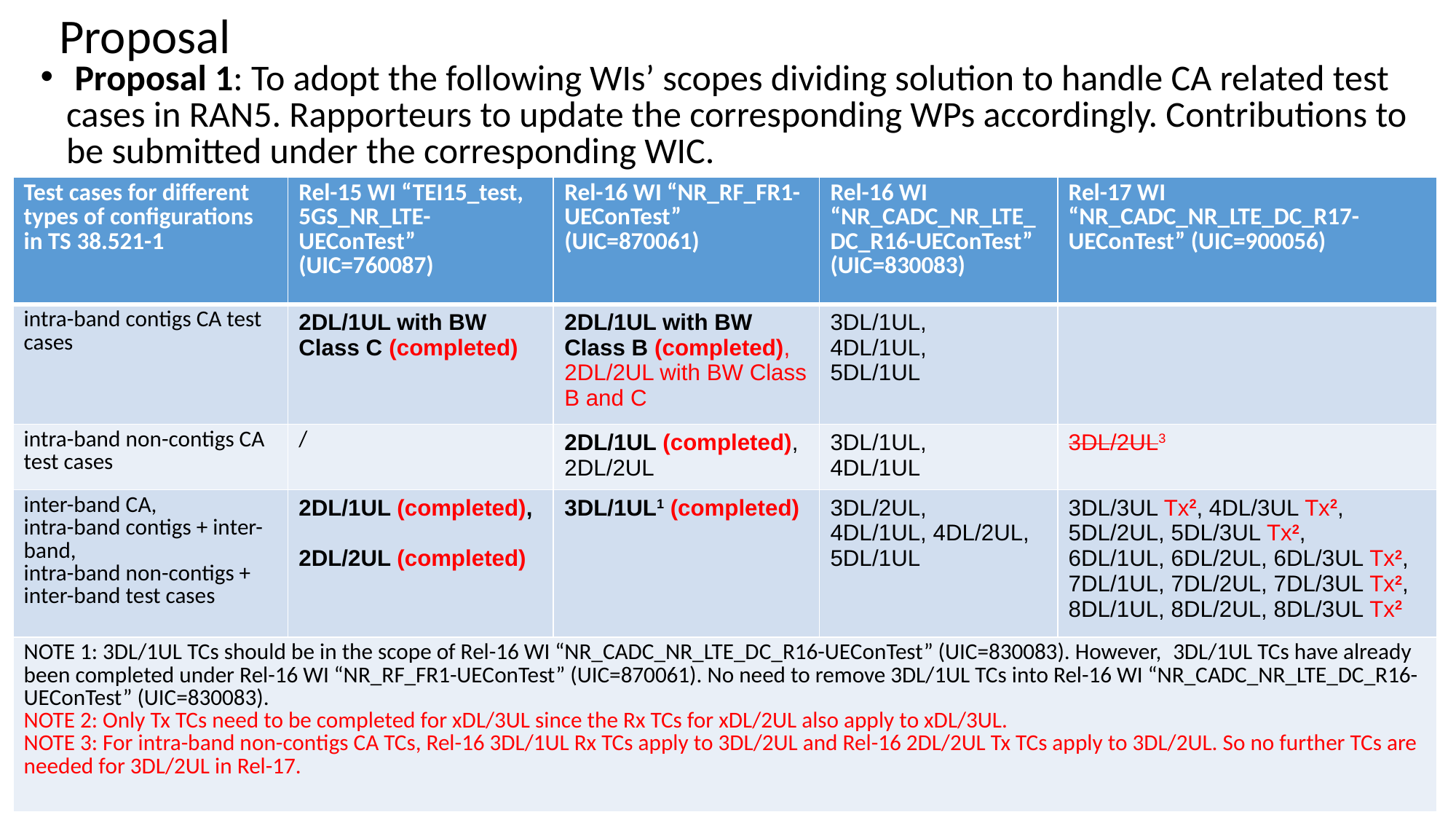

# Proposal
 Proposal 1: To adopt the following WIs’ scopes dividing solution to handle CA related test cases in RAN5. Rapporteurs to update the corresponding WPs accordingly. Contributions to be submitted under the corresponding WIC.
| Test cases for different types of configurations in TS 38.521-1 | Rel-15 WI “TEI15\_test, 5GS\_NR\_LTE-UEConTest” (UIC=760087) | Rel-16 WI “NR\_RF\_FR1-UEConTest” (UIC=870061) | Rel-16 WI “NR\_CADC\_NR\_LTE\_DC\_R16-UEConTest” (UIC=830083) | Rel-17 WI “NR\_CADC\_NR\_LTE\_DC\_R17-UEConTest” (UIC=900056) |
| --- | --- | --- | --- | --- |
| intra-band contigs CA test cases | 2DL/1UL with BW Class C (completed) | 2DL/1UL with BW Class B (completed), 2DL/2UL with BW Class B and C | 3DL/1UL, 4DL/1UL, 5DL/1UL |  |
| intra-band non-contigs CA test cases | / | 2DL/1UL (completed), 2DL/2UL | 3DL/1UL, 4DL/1UL | 3DL/2UL3 |
| inter-band CA, intra-band contigs + inter-band, intra-band non-contigs + inter-band test cases | 2DL/1UL (completed), 2DL/2UL (completed) | 3DL/1UL1 (completed) | 3DL/2UL, 4DL/1UL, 4DL/2UL, 5DL/1UL | 3DL/3UL Tx2, 4DL/3UL Tx2, 5DL/2UL, 5DL/3UL Tx2, 6DL/1UL, 6DL/2UL, 6DL/3UL Tx2, 7DL/1UL, 7DL/2UL, 7DL/3UL Tx2, 8DL/1UL, 8DL/2UL, 8DL/3UL Tx2 |
| NOTE 1: 3DL/1UL TCs should be in the scope of Rel-16 WI “NR\_CADC\_NR\_LTE\_DC\_R16-UEConTest” (UIC=830083). However, 3DL/1UL TCs have already been completed under Rel-16 WI “NR\_RF\_FR1-UEConTest” (UIC=870061). No need to remove 3DL/1UL TCs into Rel-16 WI “NR\_CADC\_NR\_LTE\_DC\_R16-UEConTest” (UIC=830083). NOTE 2: Only Tx TCs need to be completed for xDL/3UL since the Rx TCs for xDL/2UL also apply to xDL/3UL. NOTE 3: For intra-band non-contigs CA TCs, Rel-16 3DL/1UL Rx TCs apply to 3DL/2UL and Rel-16 2DL/2UL Tx TCs apply to 3DL/2UL. So no further TCs are needed for 3DL/2UL in Rel-17. |  |  |  |  |